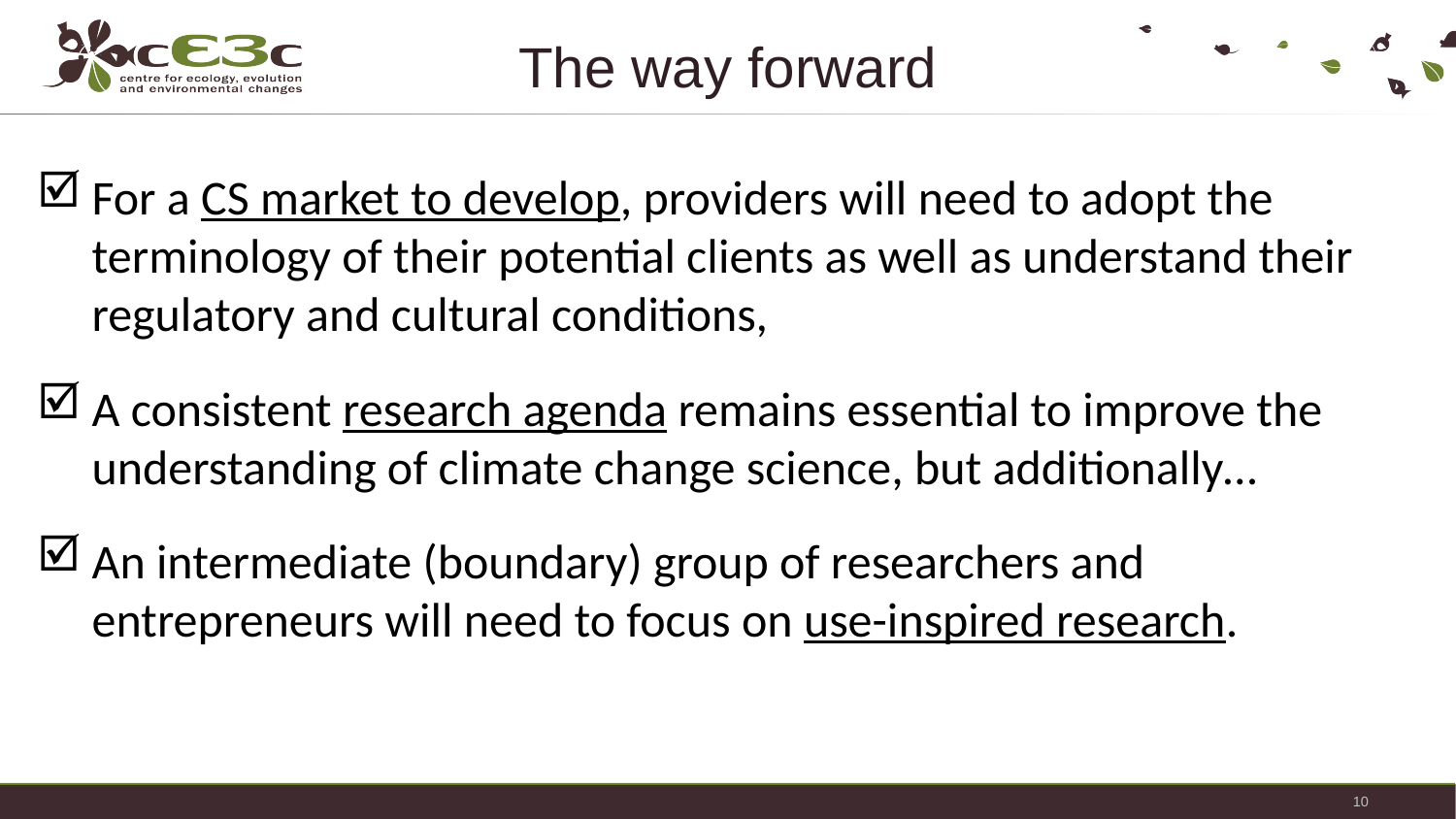

# The way forward
For a CS market to develop, providers will need to adopt the terminology of their potential clients as well as understand their regulatory and cultural conditions,
A consistent research agenda remains essential to improve the understanding of climate change science, but additionally…
An intermediate (boundary) group of researchers and entrepreneurs will need to focus on use-inspired research.
10